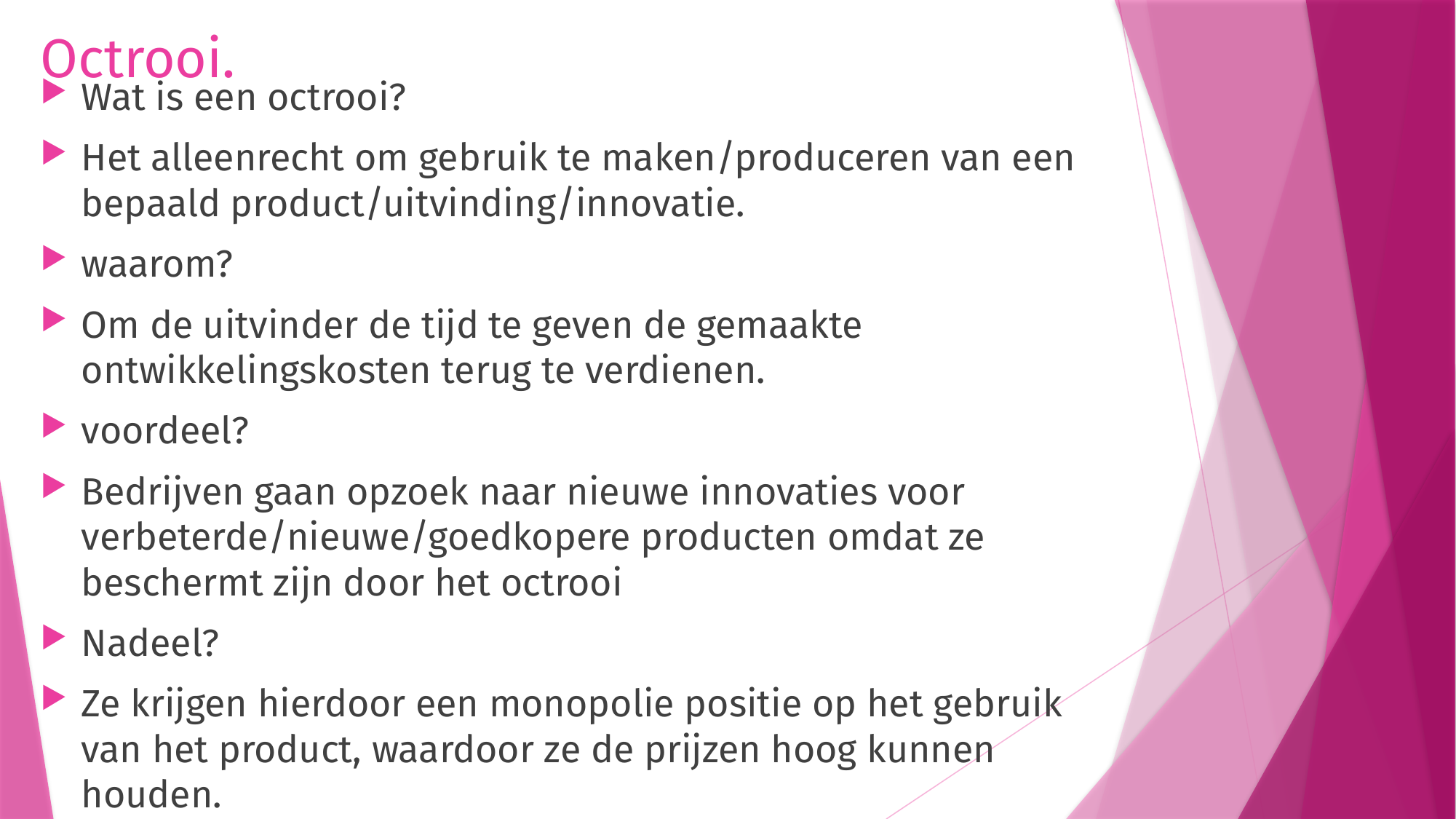

# Octrooi.
Wat is een octrooi?
Het alleenrecht om gebruik te maken/produceren van een bepaald product/uitvinding/innovatie.
waarom?
Om de uitvinder de tijd te geven de gemaakte ontwikkelingskosten terug te verdienen.
voordeel?
Bedrijven gaan opzoek naar nieuwe innovaties voor verbeterde/nieuwe/goedkopere producten omdat ze beschermt zijn door het octrooi
Nadeel?
Ze krijgen hierdoor een monopolie positie op het gebruik van het product, waardoor ze de prijzen hoog kunnen houden.